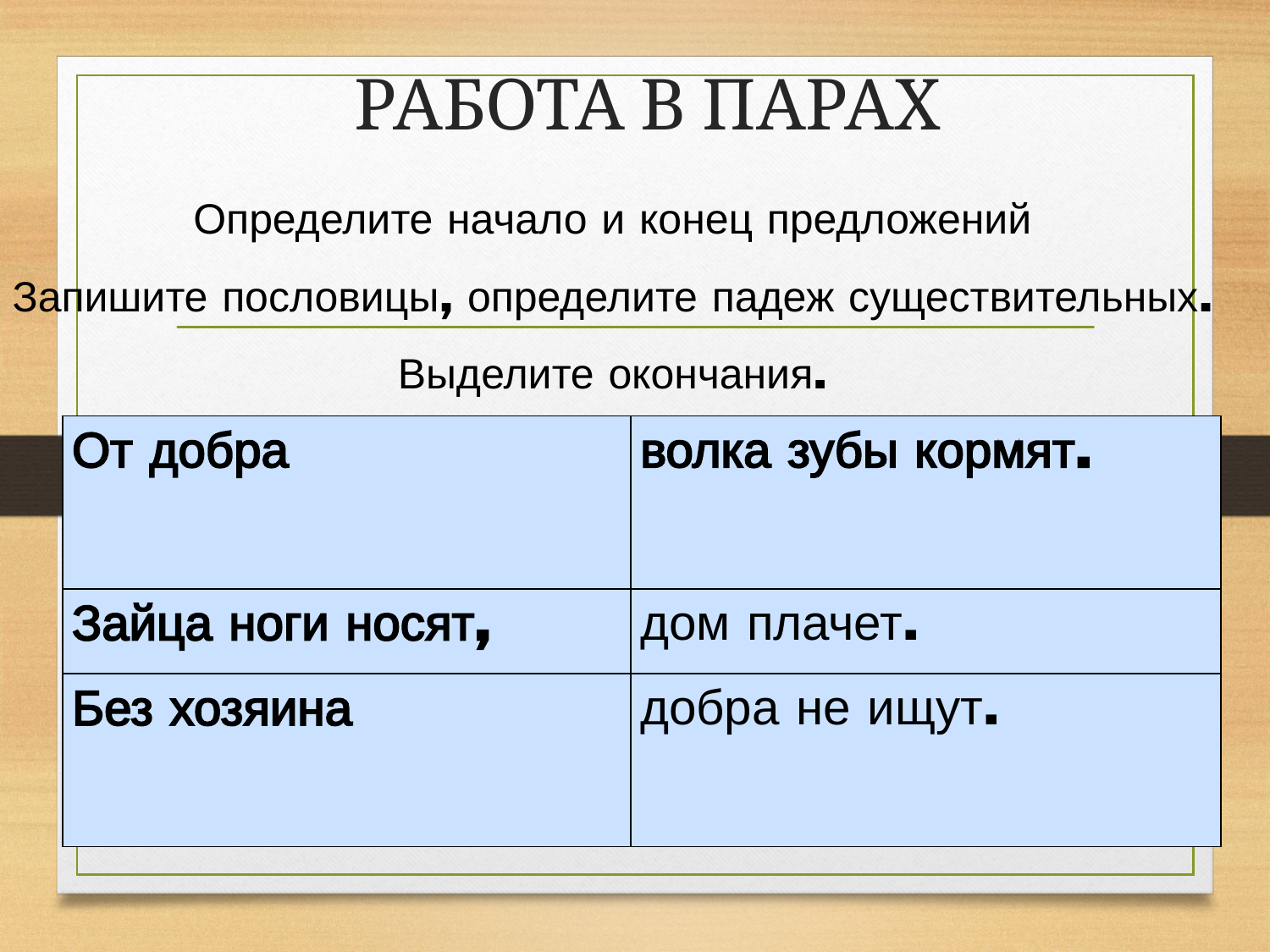

# РАБОТА В ПАРАХ
Определите начало и конец предложений
Запишите пословицы, определите падеж существительных.
Выделите окончания.

| От добра | волка зубы кормят. |
| --- | --- |
| Зайца ноги носят, | дом плачет. |
| Без хозяина | добра не ищут. |